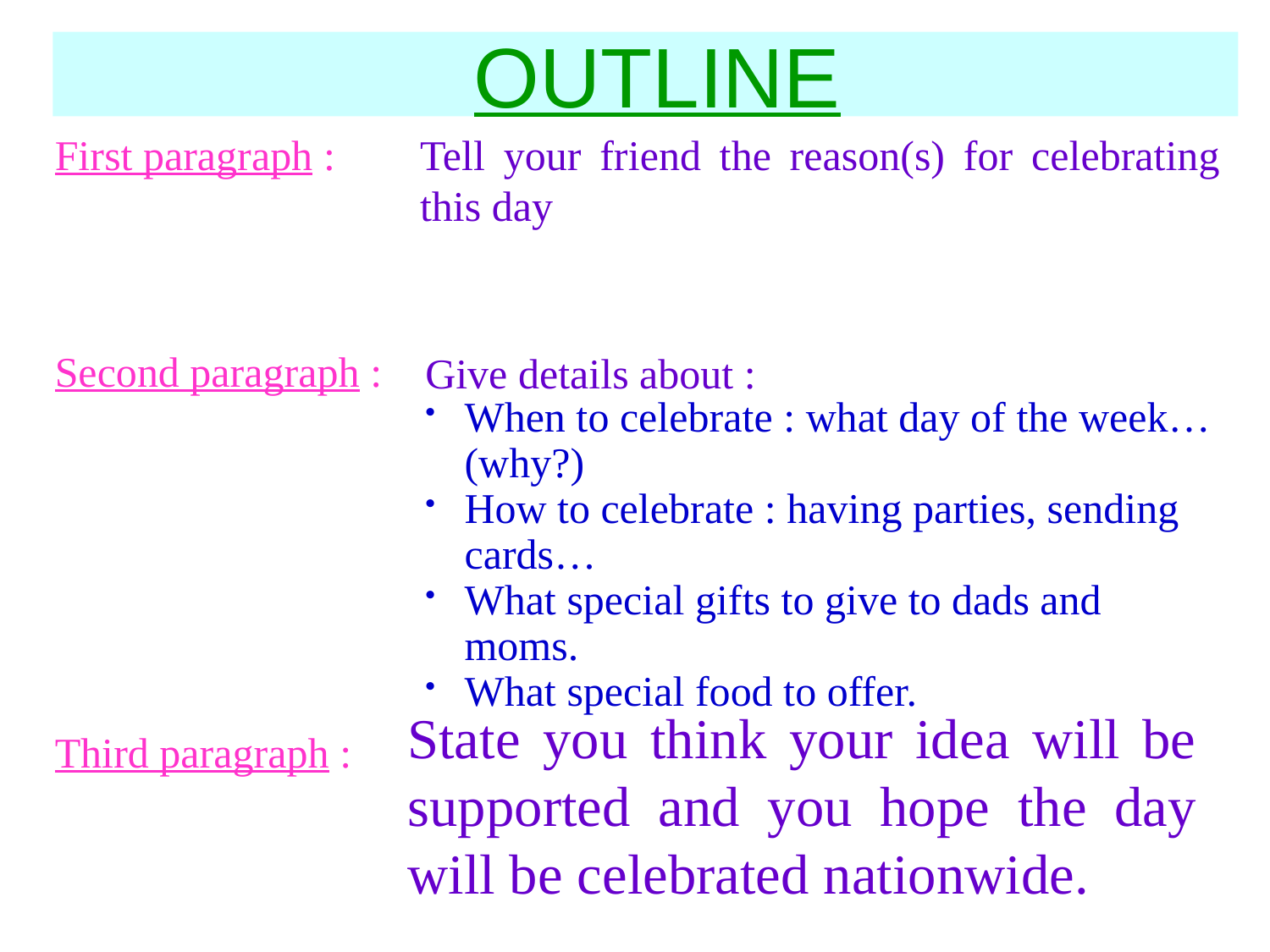

OUTLINE
First paragraph :
Tell your friend the reason(s) for celebrating this day
Second paragraph :
Give details about :
When to celebrate : what day of the week…(why?)
How to celebrate : having parties, sending cards…
What special gifts to give to dads and moms.
What special food to offer.
State you think your idea will be supported and you hope the day will be celebrated nationwide.
Third paragraph :